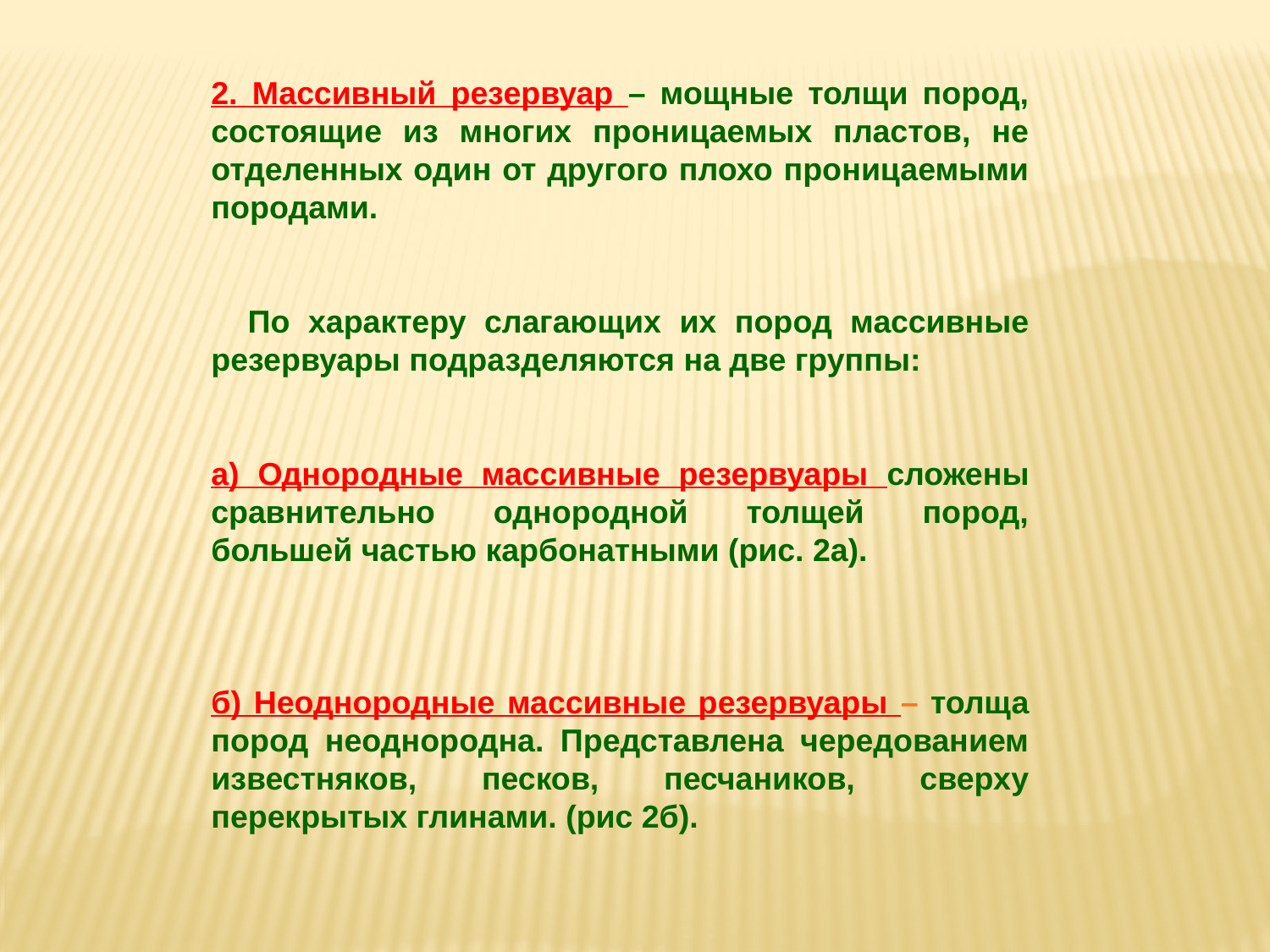

2. Массивный резервуар – мощные толщи пород, состоящие из многих проницаемых пластов, не отделенных один от другого плохо проницаемыми породами.

  По характеру слагающих их пород массивные резервуары подразделяются на две группы:

а) Однородные массивные резервуары сложены сравнительно однородной толщей пород, большей частью карбонатными (рис. 2а).

б) Неоднородные массивные резервуары – толща пород неоднородна. Представлена чередованием известняков, песков, песчаников, сверху перекрытых глинами. (рис 2б).